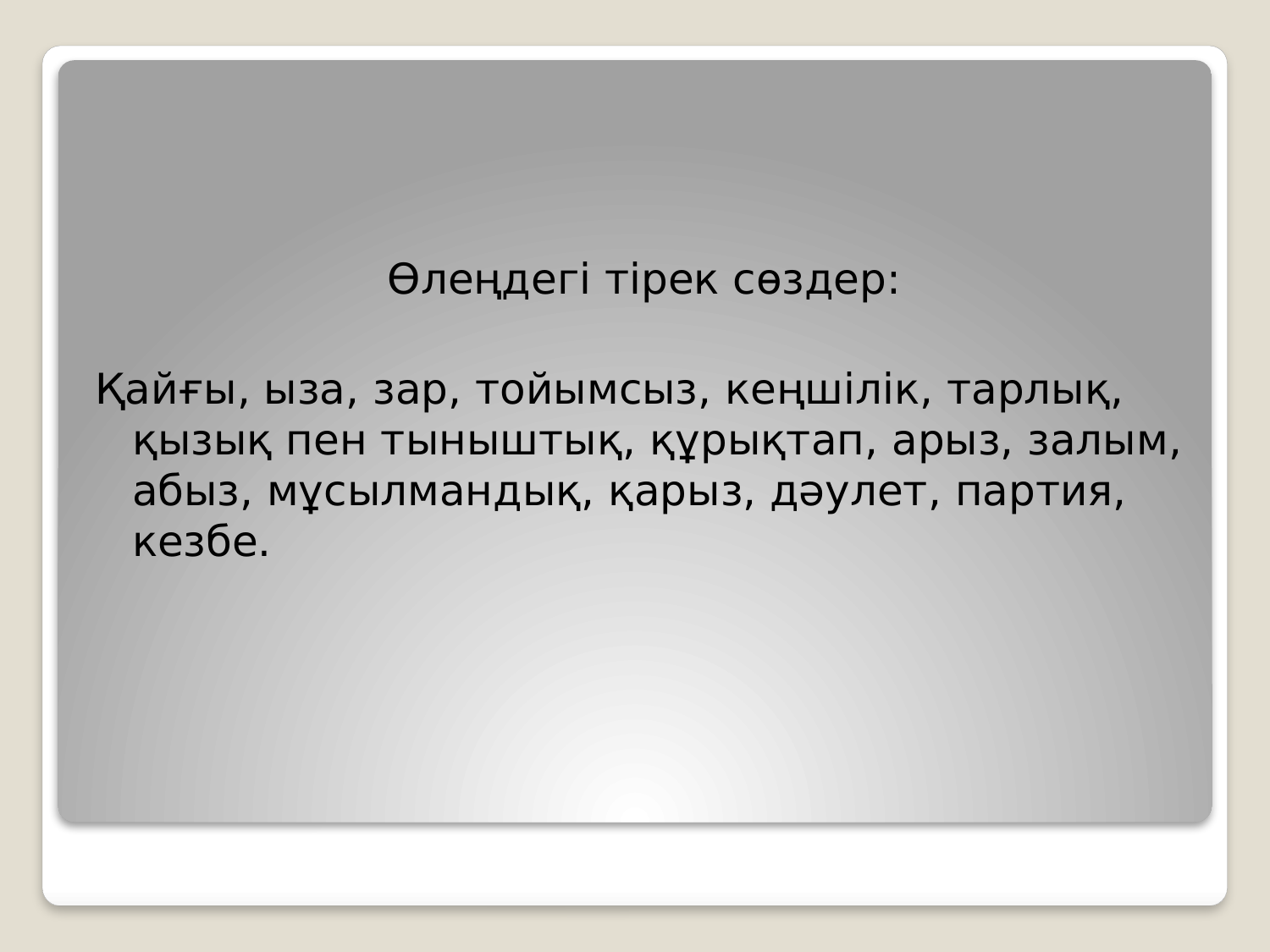

Өлеңдегі тірек сөздер:

Қайғы, ыза, зар, тойымсыз, кеңшілік, тарлық, қызық пен тыныштық, құрықтап, арыз, залым, абыз, мұсылмандық, қарыз, дәулет, партия, кезбе.
#